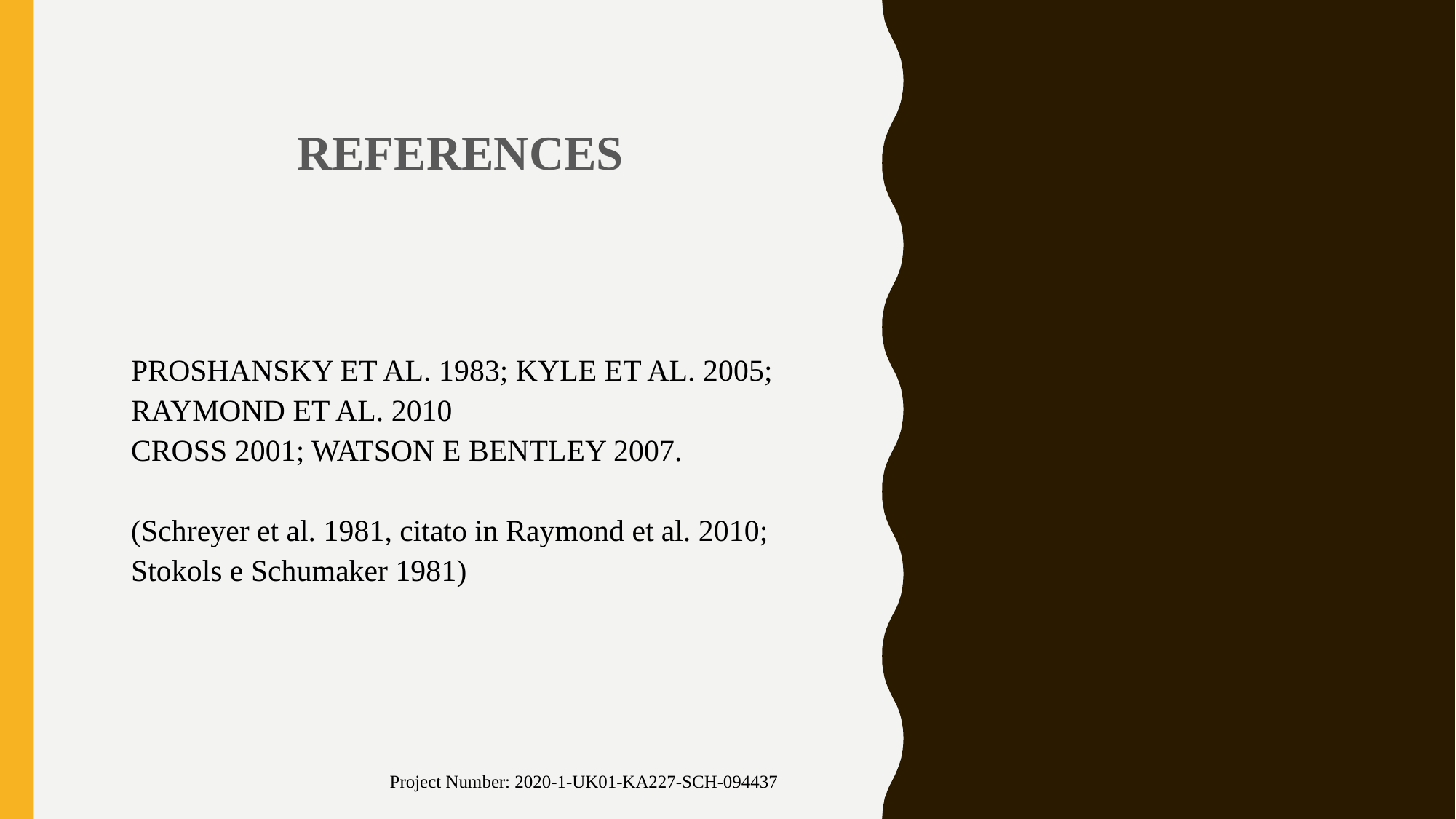

#
REFERENCES

Proshansky et al. 1983; Kyle et al. 2005; Raymond et al. 2010
Cross 2001; Watson e Bentley 2007.

(Schreyer et al. 1981, citato in Raymond et al. 2010; Stokols e Schumaker 1981)
Project Number: 2020-1-UK01-KA227-SCH-094437